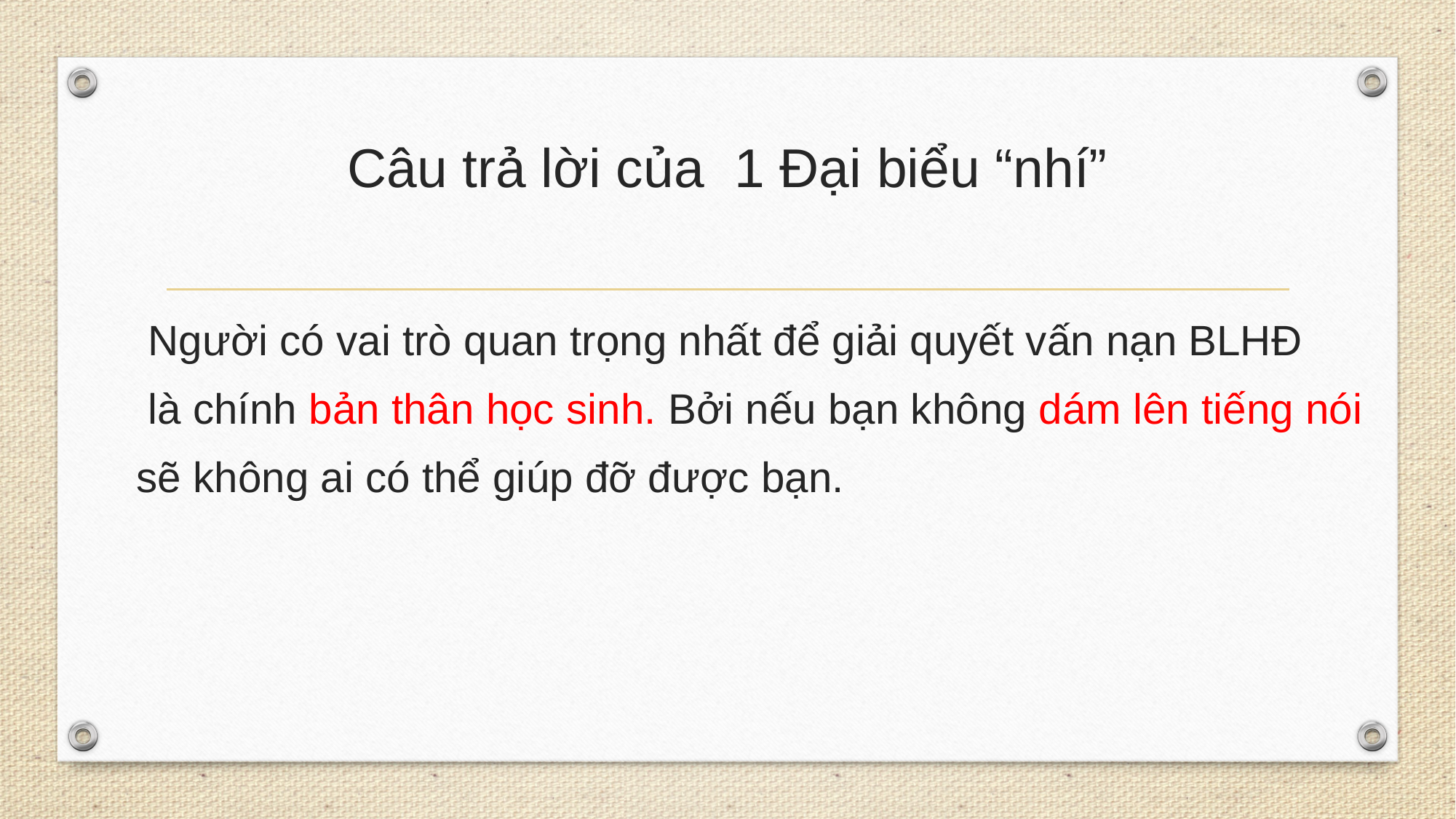

# Câu trả lời của  1 Đại biểu “nhí”
       Người có vai trò quan trọng nhất để giải quyết vấn nạn BLHĐ
       là chính bản thân học sinh. Bởi nếu bạn không dám lên tiếng nói
      sẽ không ai có thể giúp đỡ được bạn.